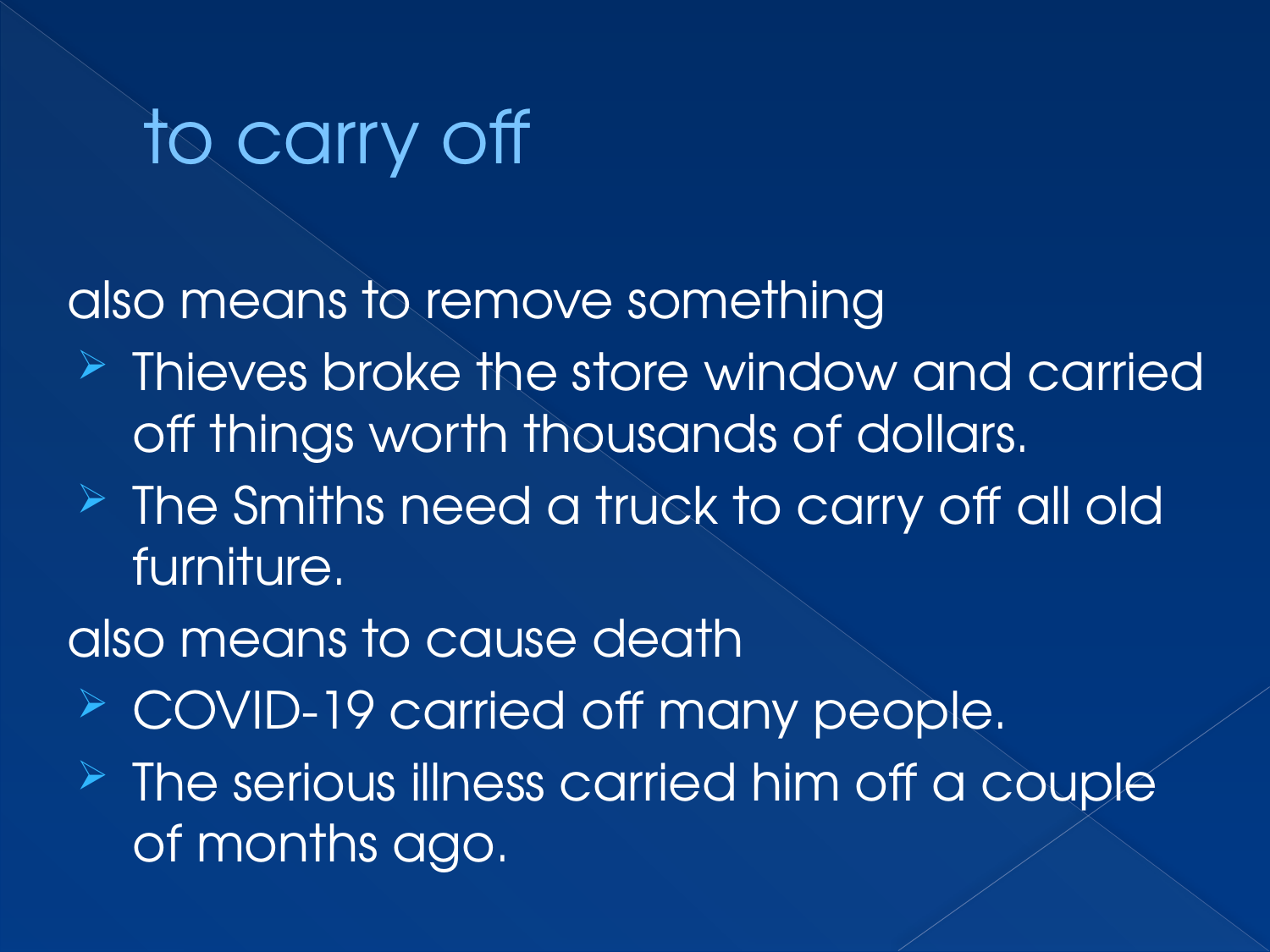

# to carry off
also means to remove something
Thieves broke the store window and carried off things worth thousands of dollars.
The Smiths need a truck to carry off all old furniture.
also means to cause death
COVID-19 carried off many people.
The serious illness carried him off a couple of months ago.